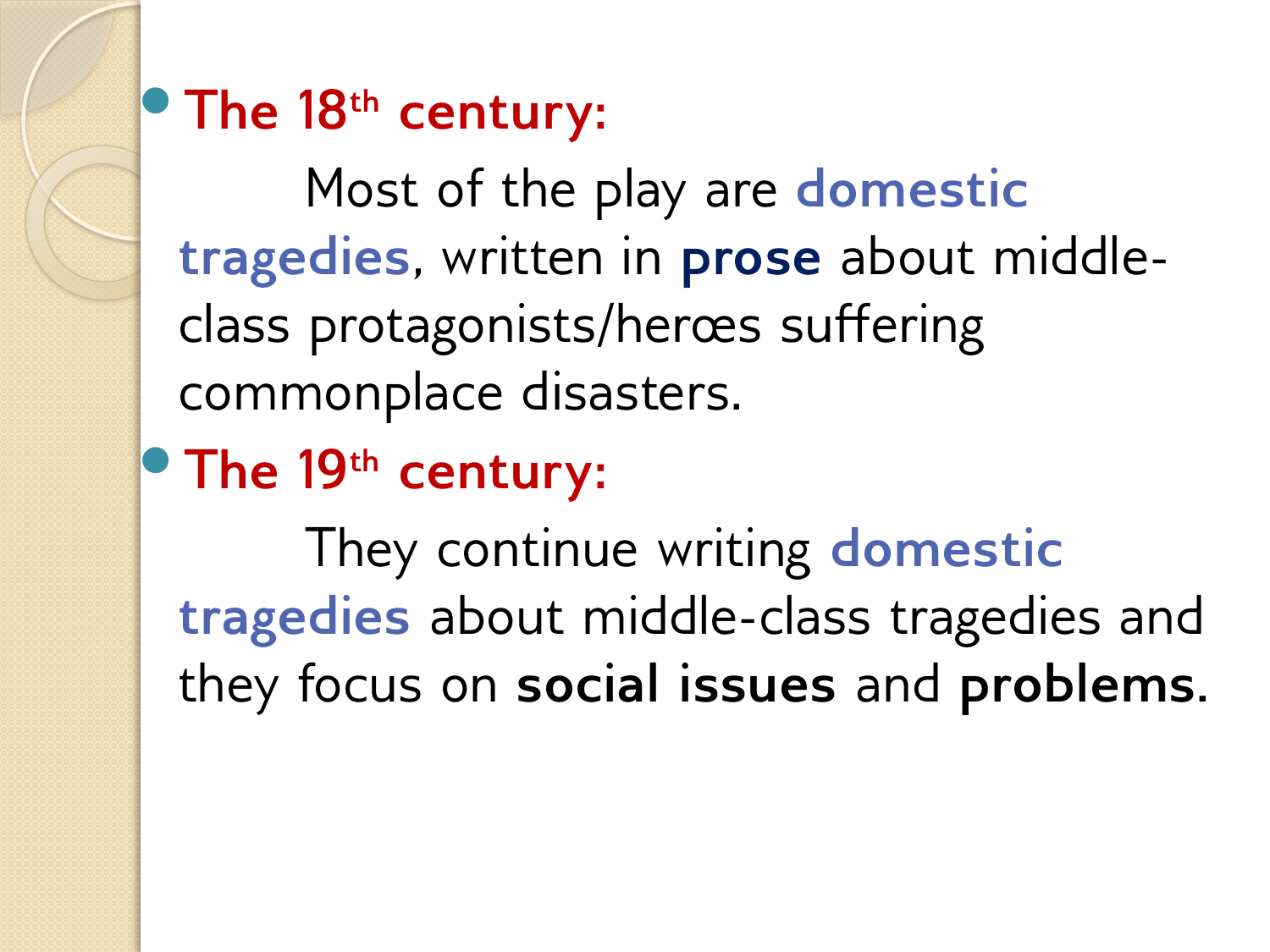

The 18th century:
		Most of the play are domestic tragedies, written in prose about middle-class protagonists/heroes suffering commonplace disasters.
The 19th century:
		They continue writing domestic tragedies about middle-class tragedies and they focus on social issues and problems.